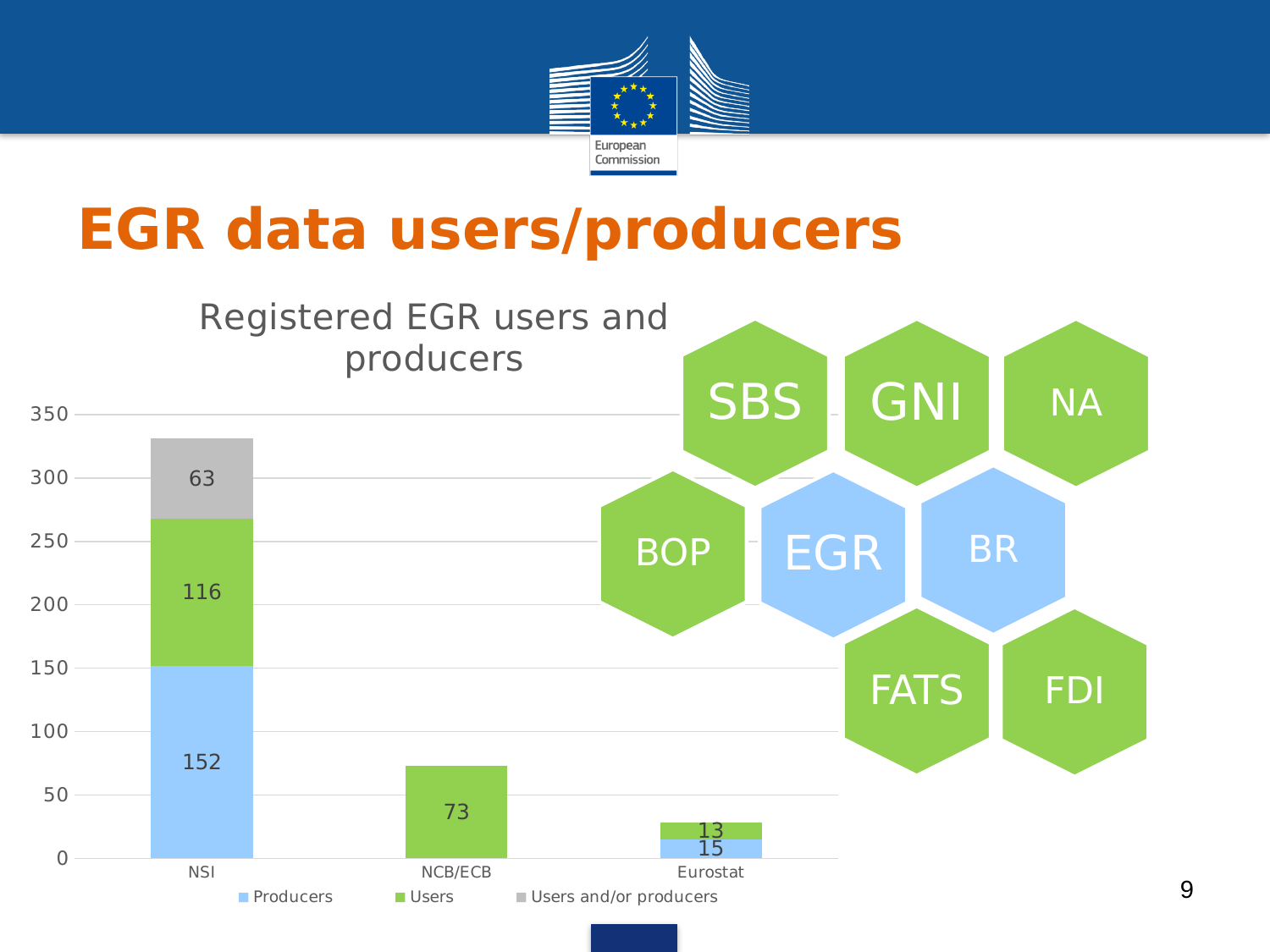

# EGR data users/producers

### Chart: Registered EGR users and producers

| Category | Producers | Users | Users and/or producers |
|---|---|---|---|
| NSI | 152.0 | 116.0 | 63.0 |
| NCB/ECB | None | 73.0 | None |
| Eurostat | 15.0 | 13.0 | None |
NA
GNI
BOP
SBS
FDI
FATS
BR
EGR
9